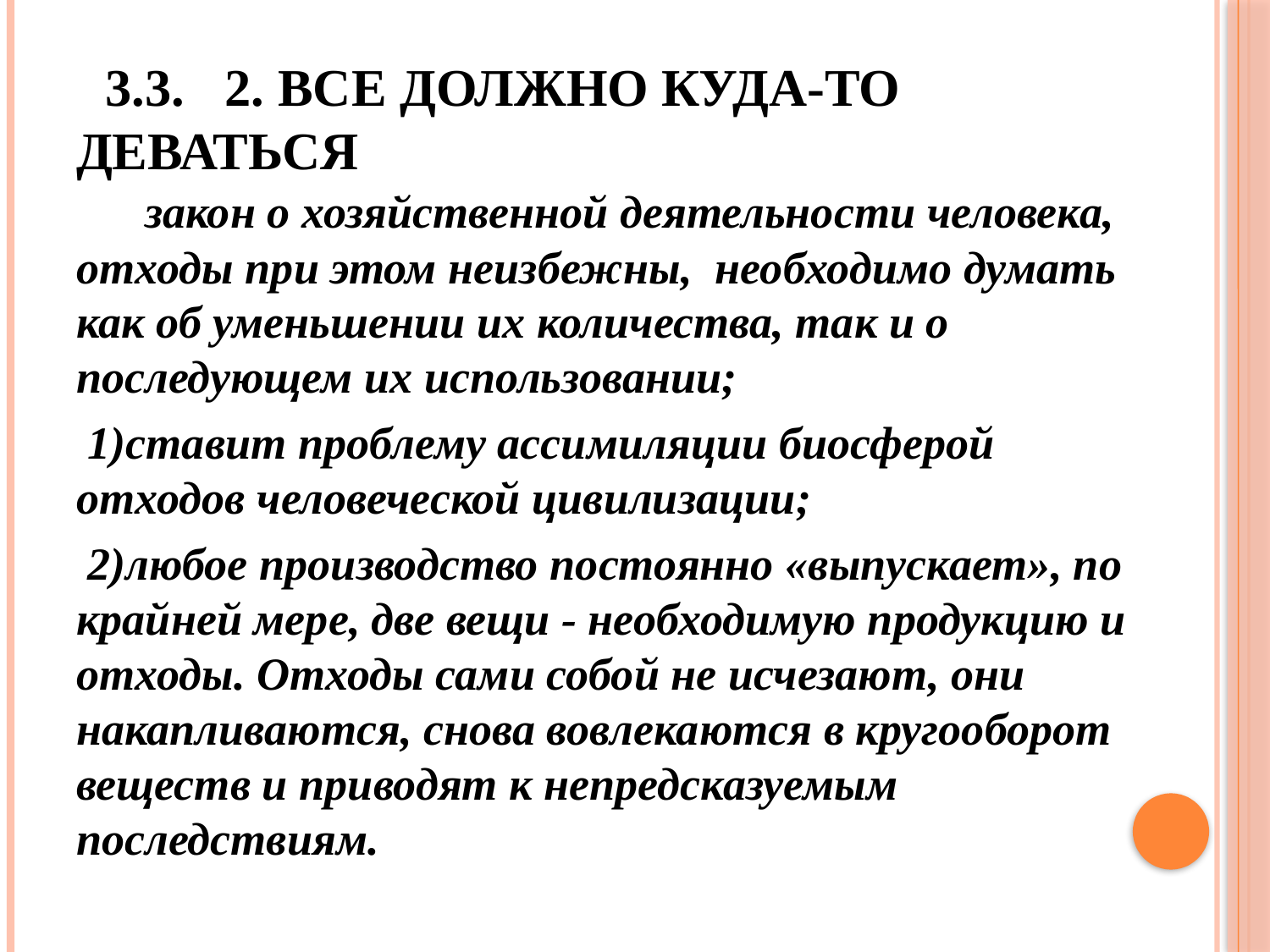

# 3.3.   2. ВСЕ ДОЛЖНО КУДА-ТО ДЕВАТЬСЯ
      закон о хозяйственной деятельности человека, отходы при этом неизбежны,  необходимо думать как об уменьшении их количества, так и о последующем их использовании;
 1)ставит проблему ассимиляции биосферой отходов человеческой цивилизации;
 2)любое производство постоянно «выпускает», по крайней мере, две вещи - необходимую продукцию и отходы. Отходы сами собой не исчезают, они накапливаются, снова вовлекаются в кругооборот веществ и приводят к непредсказуемым последствиям.